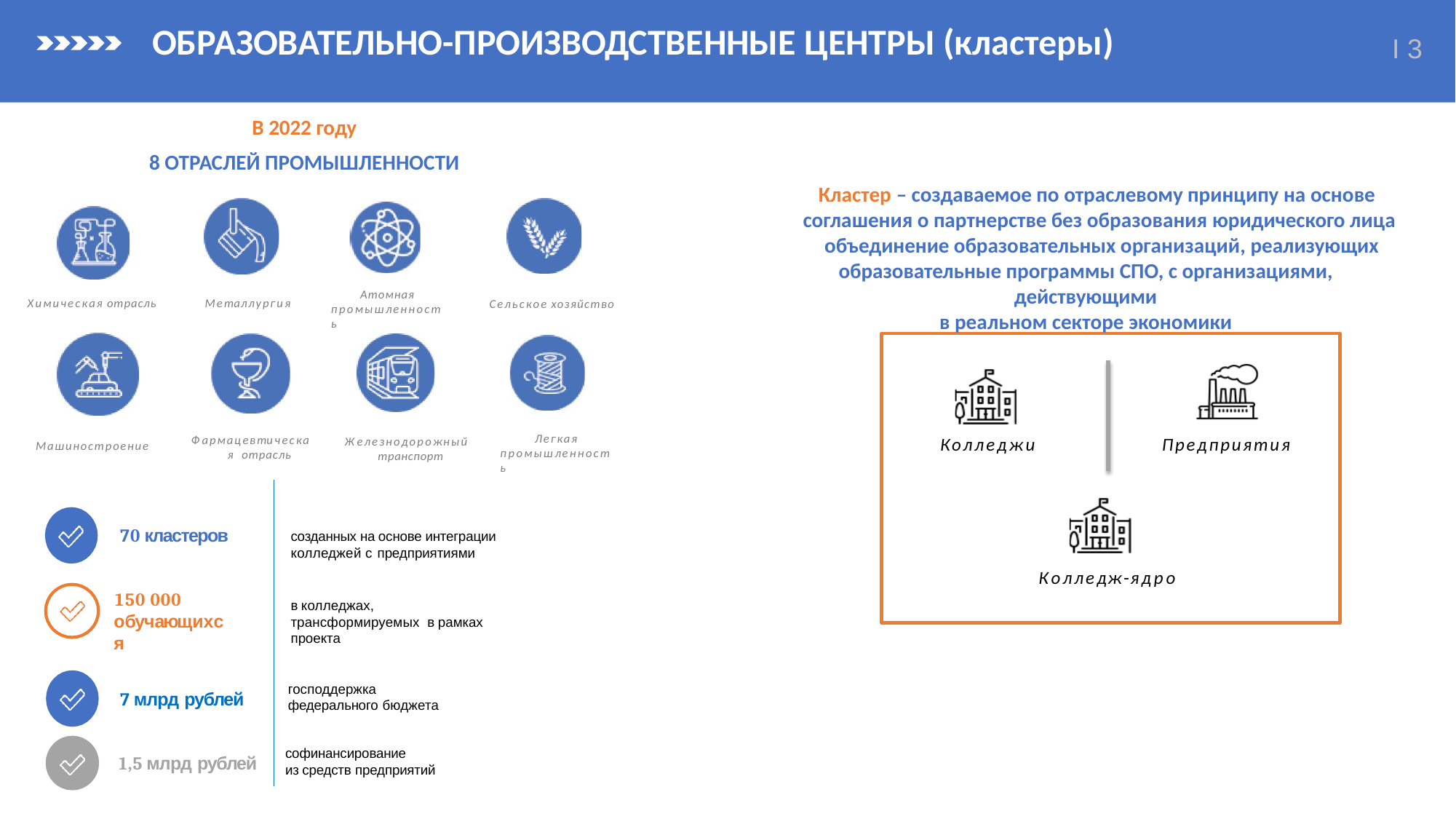

# ОБРАЗОВАТЕЛЬНО-ПРОИЗВОДСТВЕННЫЕ ЦЕНТРЫ (кластеры)
I 3

В 2022 году
8 ОТРАСЛЕЙ ПРОМЫШЛЕННОСТИ
Кластер – создаваемое по отраслевому принципу на основе  соглашения о партнерстве без образования юридического лица  объединение образовательных организаций, реализующих
образовательные программы СПО, с организациями, действующими
в реальном секторе экономики

Атомная  промышленность
Химическая отрасль
Металлургия
Сельское хозяйство

Легкая  промышленность
Фармацевтическая  отрасль
Колледжи
Предприятия
Железнодорожный  транспорт
Машиностроение

70 кластеров

созданных на основе интеграции  колледжей с предприятиями
Колледж-ядро

150 000
обучающихся
в колледжах, трансформируемых  в рамках проекта

господдержка  федерального бюджета
7 млрд рублей

софинансирование
из средств предприятий
1,5 млрд рублей